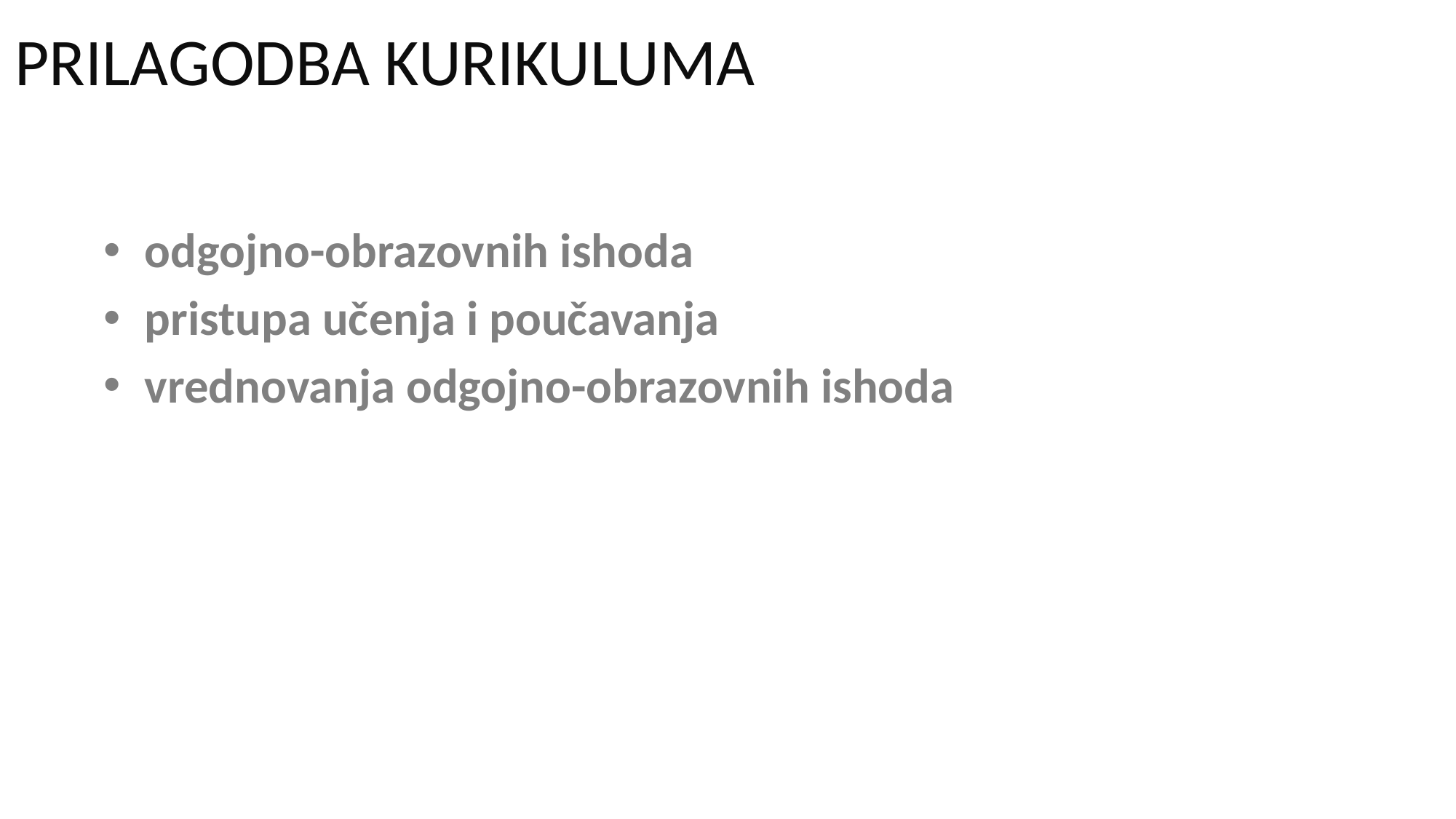

# PRILAGODBA KURIKULUMA

odgojno-obrazovnih ishoda
pristupa učenja i poučavanja
vrednovanja odgojno-obrazovnih ishoda